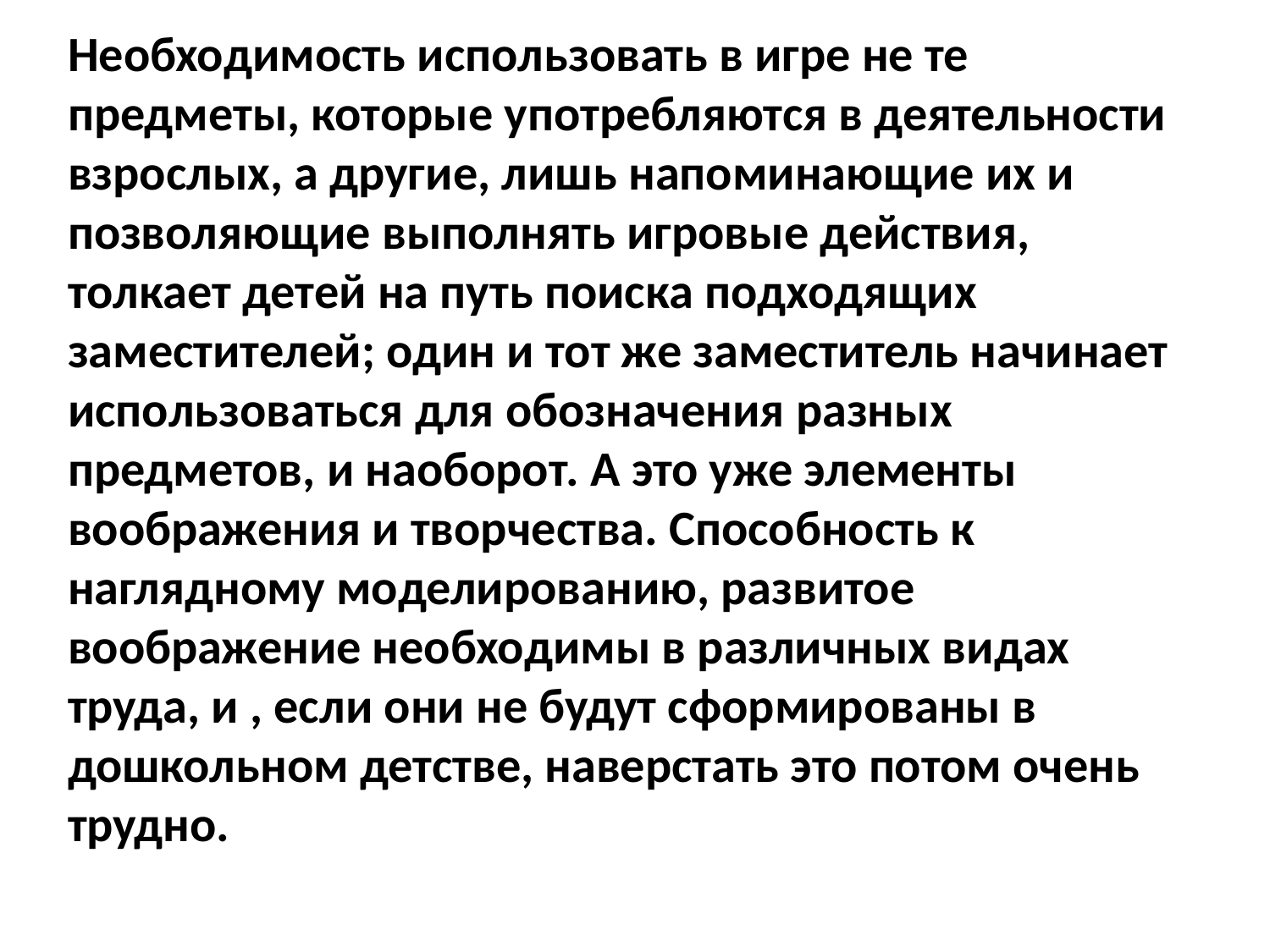

# Необходимость использовать в игре не те предметы, которые употребляются в деятельности взрослых, а другие, лишь напоминающие их и позволяющие выполнять игровые действия, толкает детей на путь поиска подходящих заместителей; один и тот же заместитель начинает использоваться для обозначения разных предметов, и наоборот. А это уже элементы воображения и творчества. Способность к наглядному моделированию, развитое воображение необходимы в различных видах труда, и , если они не будут сформированы в дошкольном детстве, наверстать это потом очень трудно.